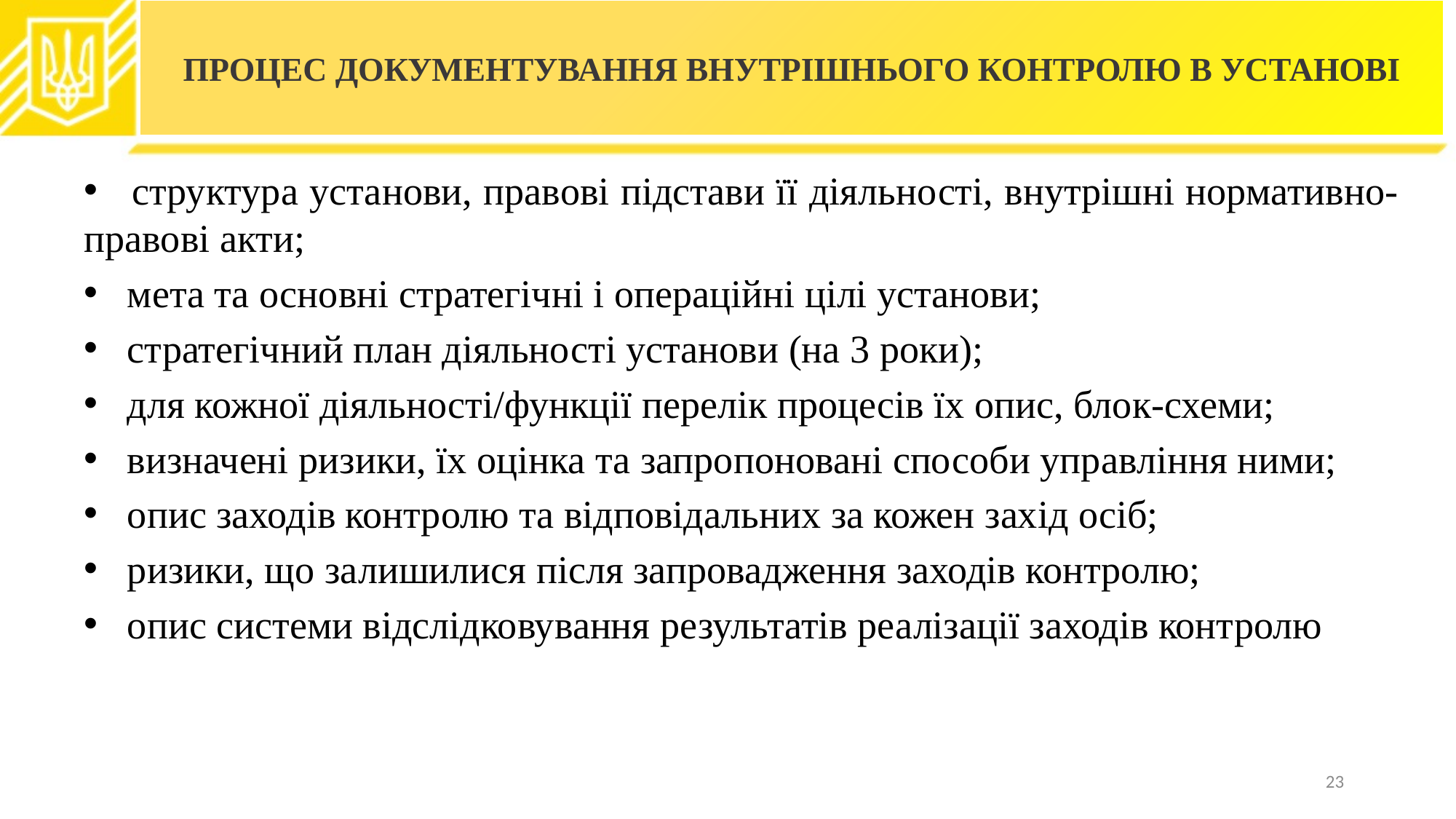

ПРОЦЕС ДОКУМЕНТУВАННЯ ВНУТРІШНЬОГО КОНТРОЛЮ В УСТАНОВІ
   структура установи, правові підстави її діяльності, внутрішні нормативно-правові акти;
   мета та основні стратегічні і операційні цілі установи;
   стратегічний план діяльності установи (на 3 роки);
   для кожної діяльності/функції перелік процесів їх опис, блок-схеми;
   визначені ризики, їх оцінка та запропоновані способи управління ними;
   опис заходів контролю та відповідальних за кожен захід осіб;
   ризики, що залишилися після запровадження заходів контролю;
   опис системи відслідковування результатів реалізації заходів контролю

23